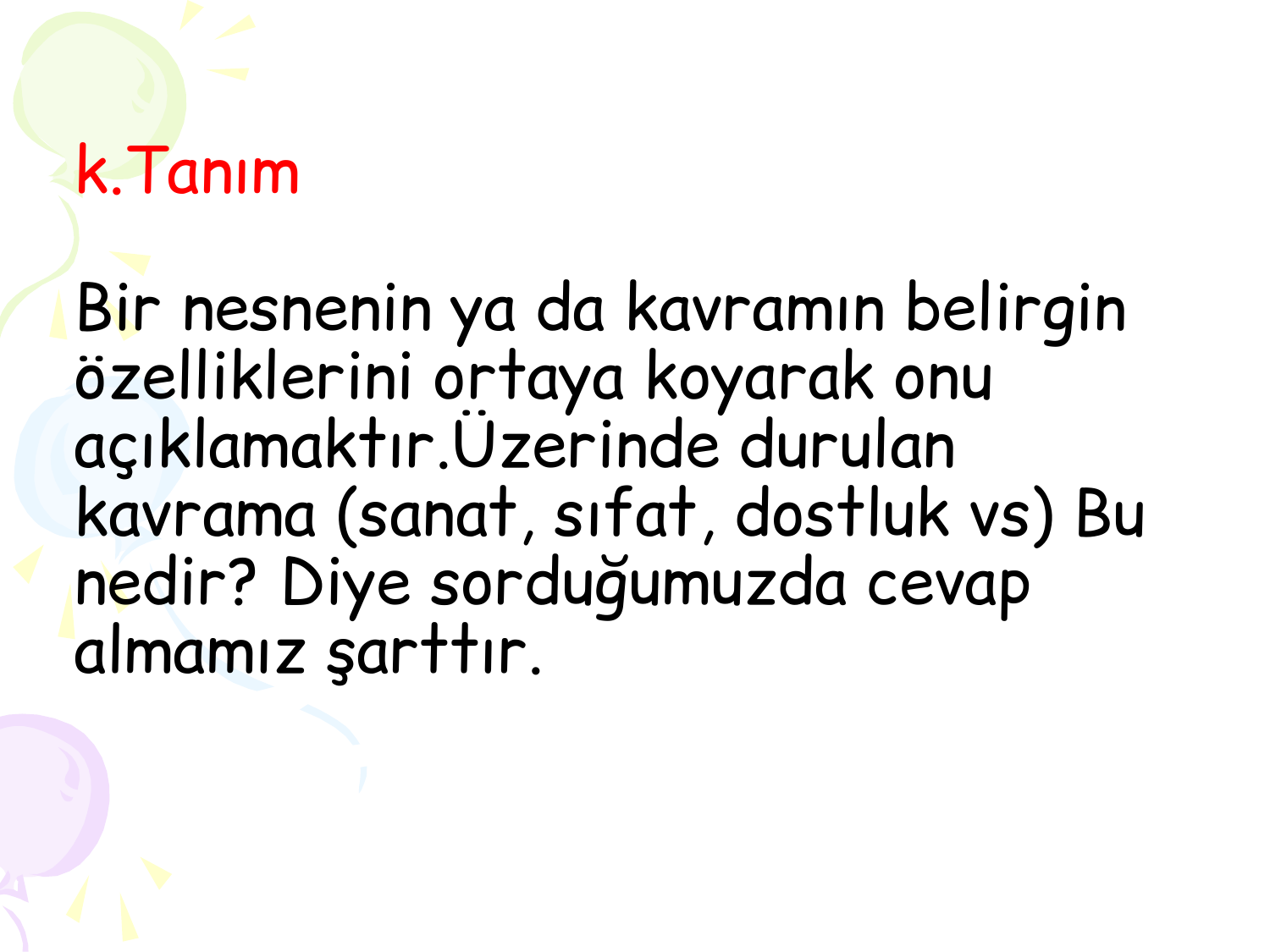

# k.Tanım Bir nesnenin ya da kavramın belirgin özelliklerini ortaya koyarak onu açıklamaktır.Üzerinde durulan kavrama (sanat, sıfat, dostluk vs) Bu nedir? Diye sorduğumuzda cevap almamız şarttır.